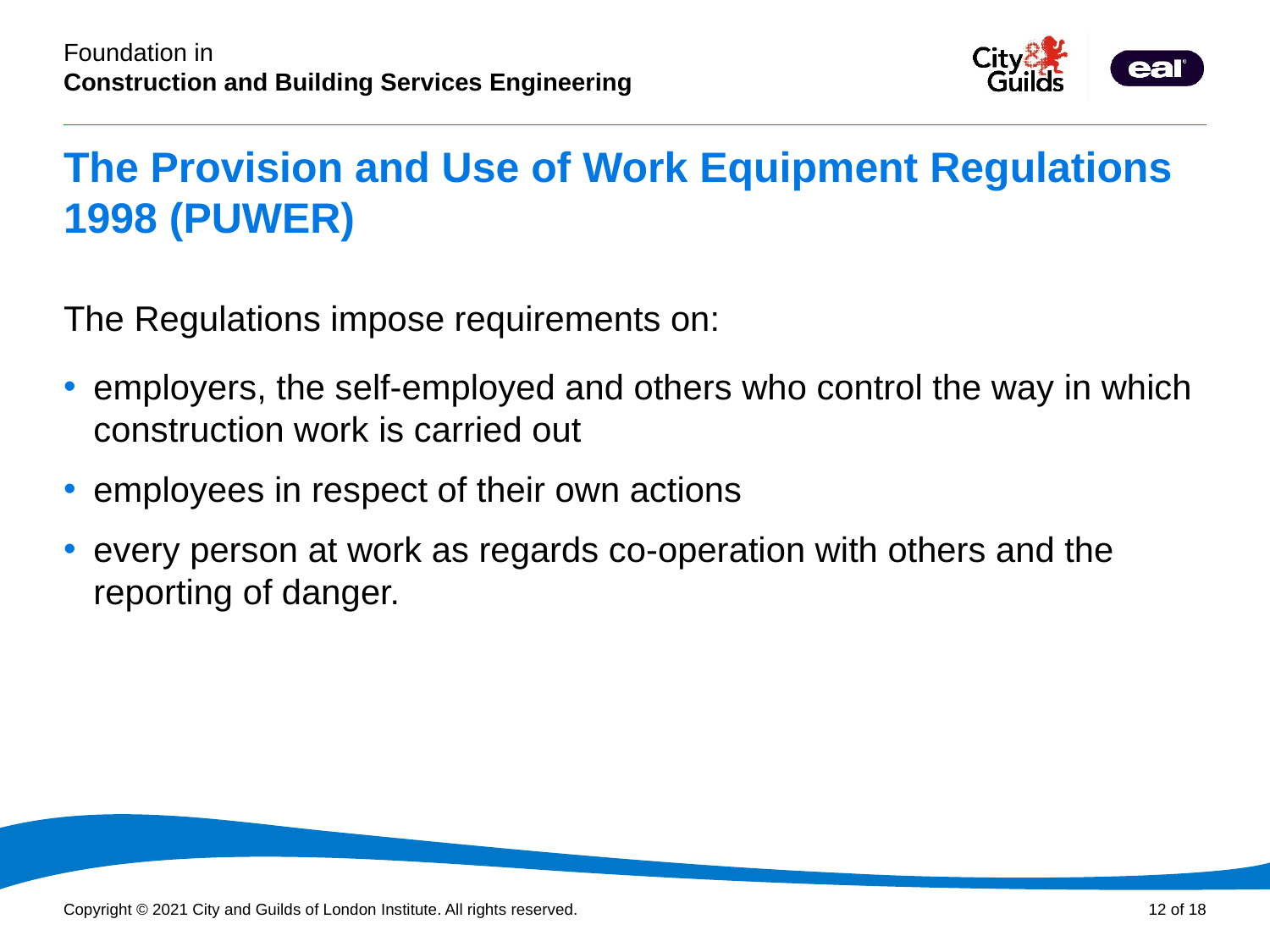

# The Provision and Use of Work Equipment Regulations 1998 (PUWER)
The Regulations impose requirements on:
employers, the self-employed and others who control the way in which construction work is carried out
employees in respect of their own actions
every person at work as regards co-operation with others and the reporting of danger.